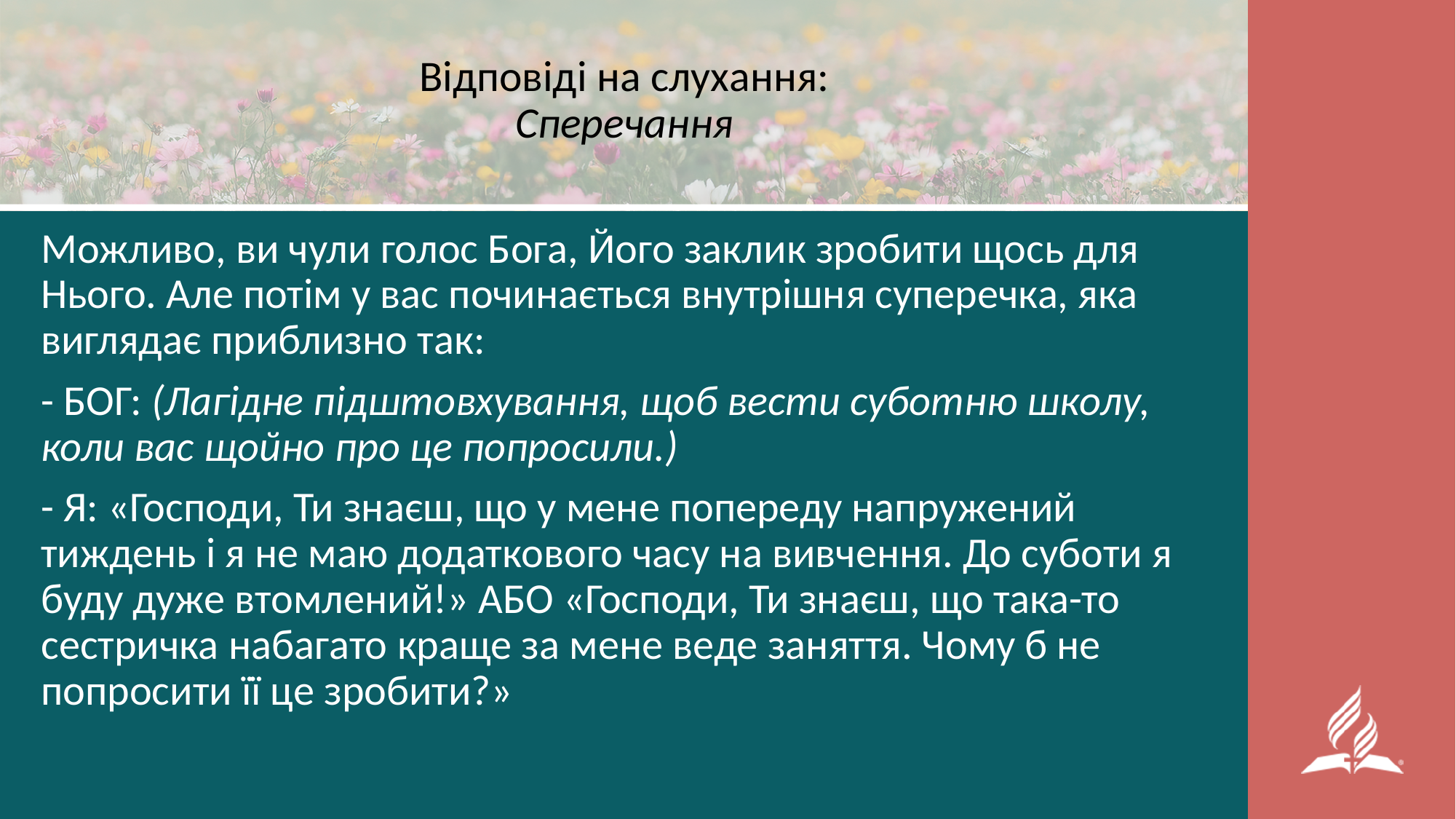

# Відповіді на слухання: Сперечання
Можливо, ви чули голос Бога, Його заклик зробити щось для Нього. Але потім у вас починається внутрішня суперечка, яка виглядає приблизно так:
- БОГ: (Лагідне підштовхування, щоб вести суботню школу, коли вас щойно про це попросили.)
- Я: «Господи, Ти знаєш, що у мене попереду напружений тиждень і я не маю додаткового часу на вивчення. До суботи я буду дуже втомлений!» АБО «Господи, Ти знаєш, що така-то сестричка набагато краще за мене веде заняття. Чому б не попросити її це зробити?»